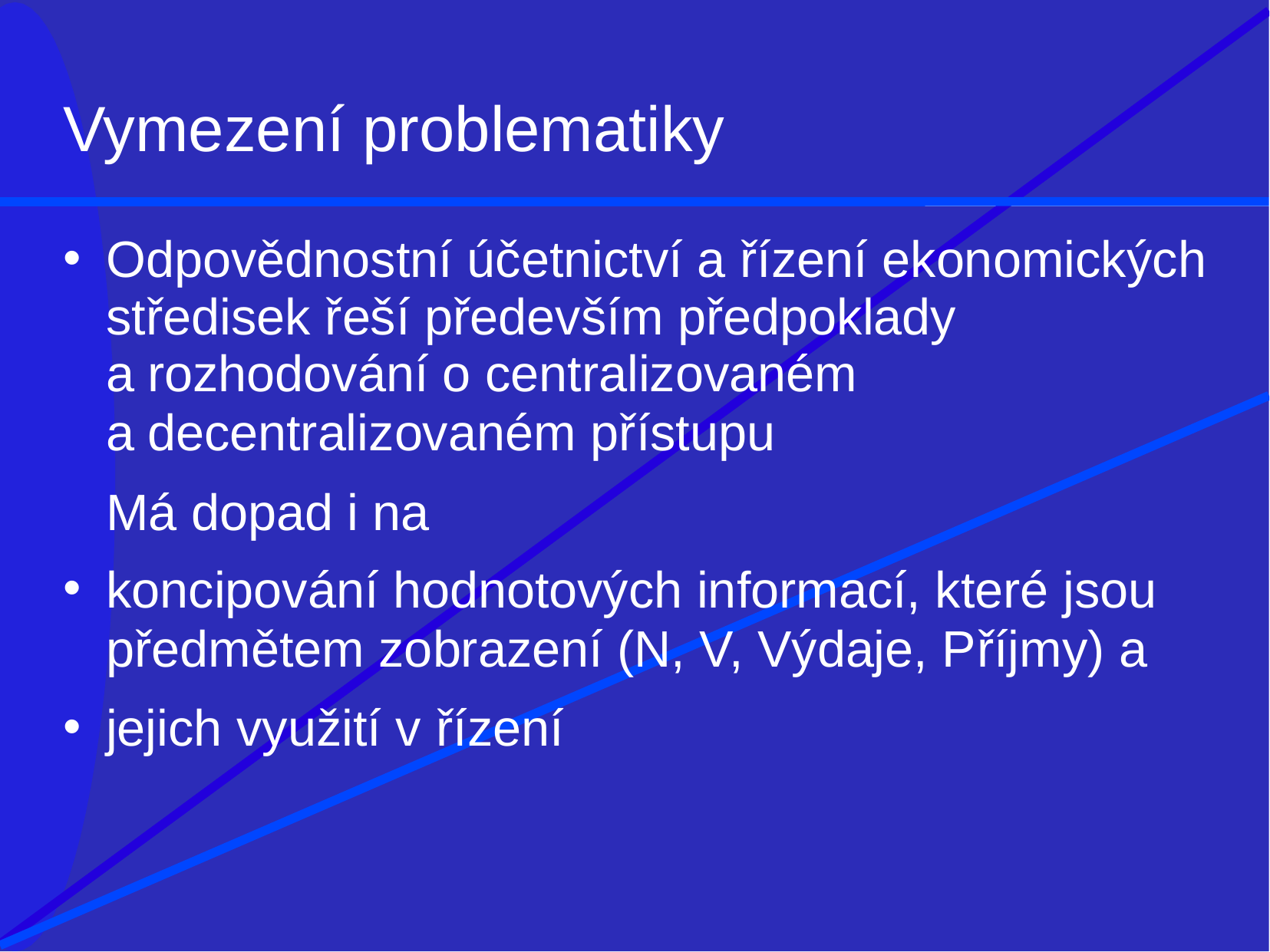

# Vymezení problematiky
Odpovědnostní účetnictví a řízení ekonomických
středisek řeší především předpoklady
a rozhodování o centralizovaném
a decentralizovaném přístupu
Má dopad i na
koncipování hodnotových informací, které jsou
předmětem zobrazení (N, V, Výdaje, Příjmy) a
jejich využití v řízení